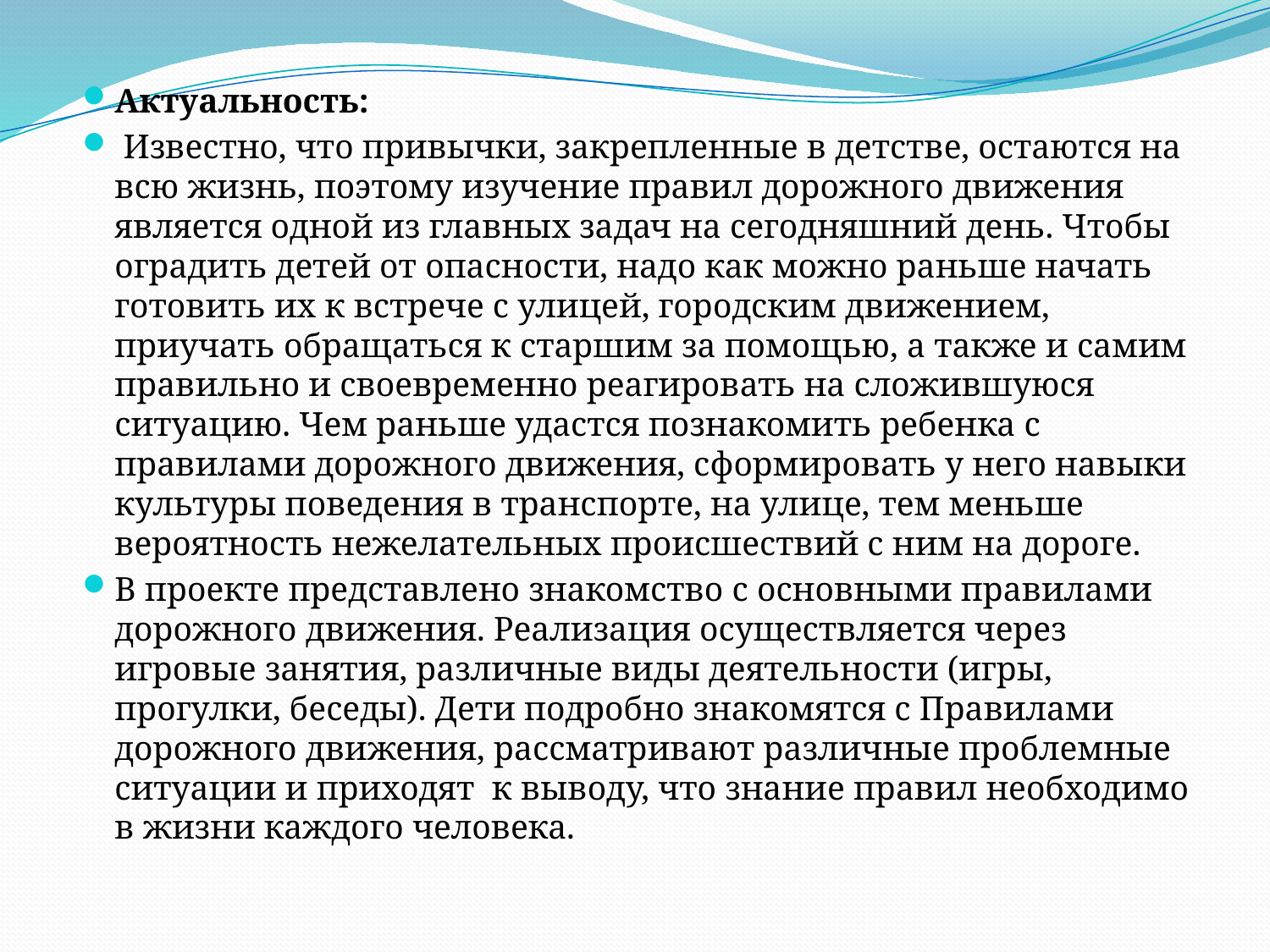

Актуальность:
 Известно, что привычки, закрепленные в детстве, остаются на всю жизнь, поэтому изучение правил дорожного движения является одной из главных задач на сегодняшний день. Чтобы оградить детей от опасности, надо как можно раньше начать готовить их к встрече с улицей, городским движением, приучать обращаться к старшим за помощью, а также и самим правильно и своевременно реагировать на сложившуюся ситуацию. Чем раньше удастся познакомить ребенка с правилами дорожного движения, сформировать у него навыки культуры поведения в транспорте, на улице, тем меньше вероятность нежелательных происшествий с ним на дороге.
В проекте представлено знакомство с основными правилами дорожного движения. Реализация осуществляется через игровые занятия, различные виды деятельности (игры, прогулки, беседы). Дети подробно знакомятся с Правилами дорожного движения, рассматривают различные проблемные ситуации и приходят  к выводу, что знание правил необходимо в жизни каждого человека.